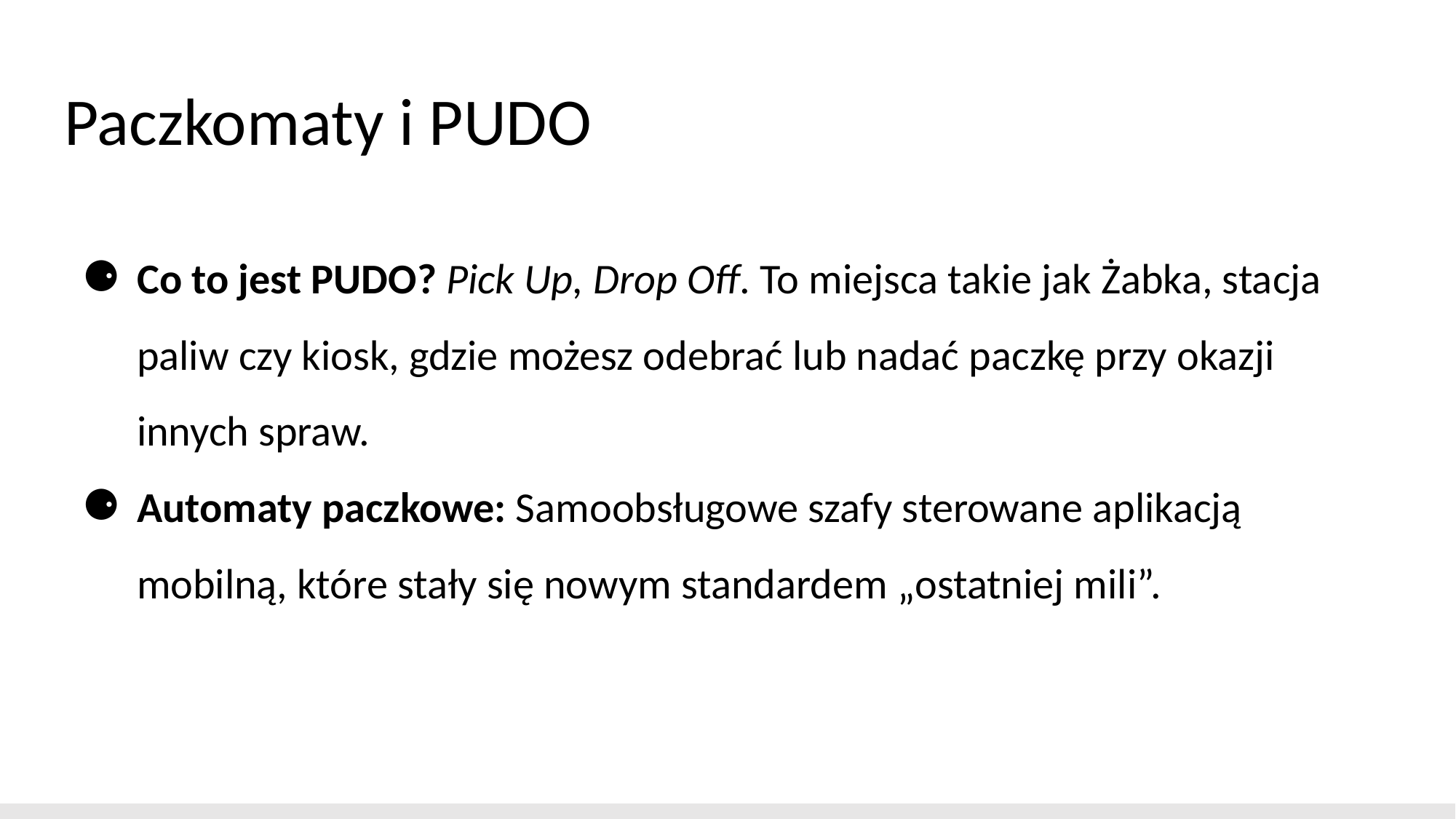

# Paczkomaty i PUDO
Co to jest PUDO? Pick Up, Drop Off. To miejsca takie jak Żabka, stacja paliw czy kiosk, gdzie możesz odebrać lub nadać paczkę przy okazji innych spraw.
Automaty paczkowe: Samoobsługowe szafy sterowane aplikacją mobilną, które stały się nowym standardem „ostatniej mili”.